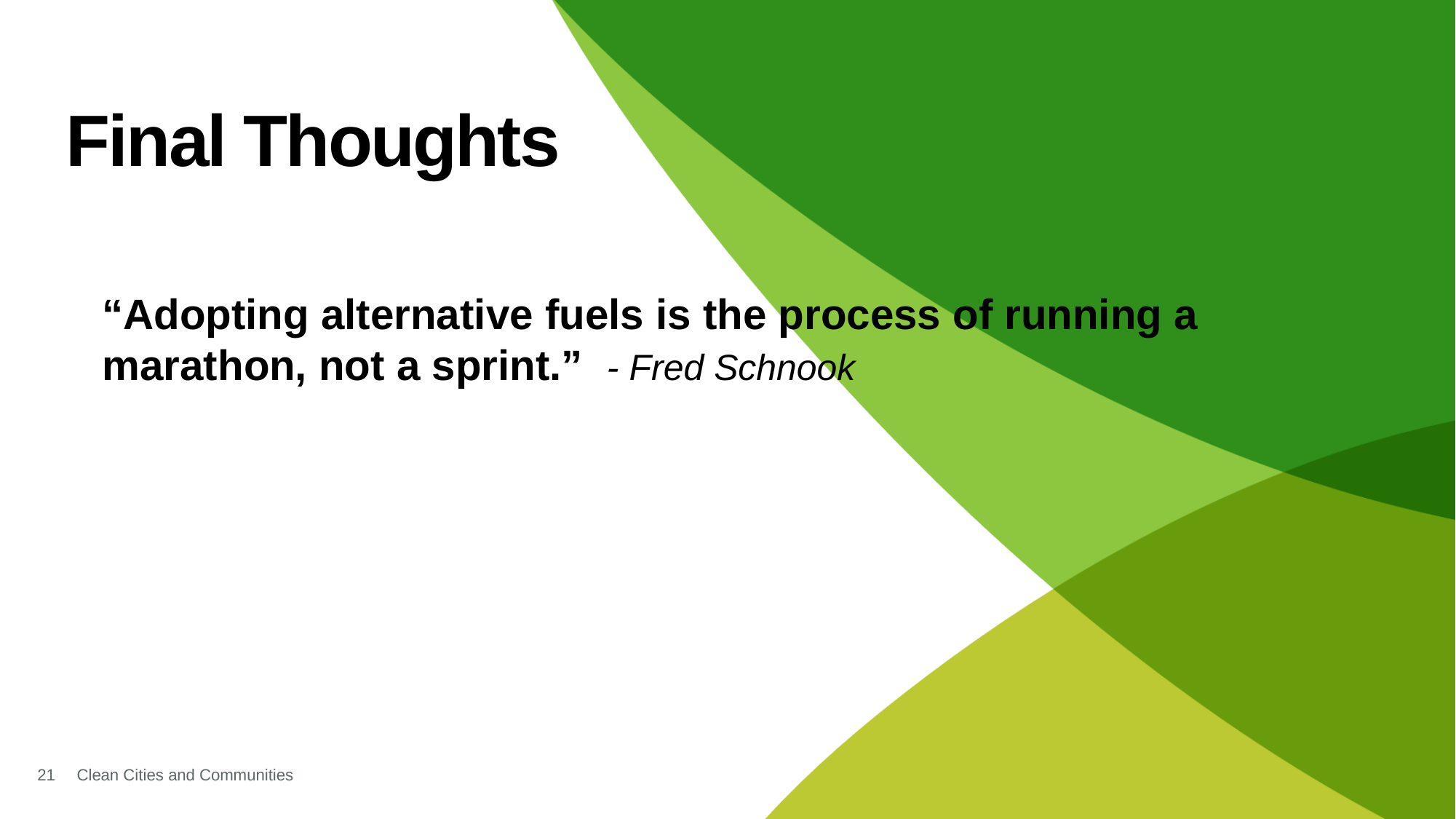

# Final Thoughts
“Adopting alternative fuels is the process of running a marathon, not a sprint.”  - Fred Schnook
21
Clean Cities and Communities